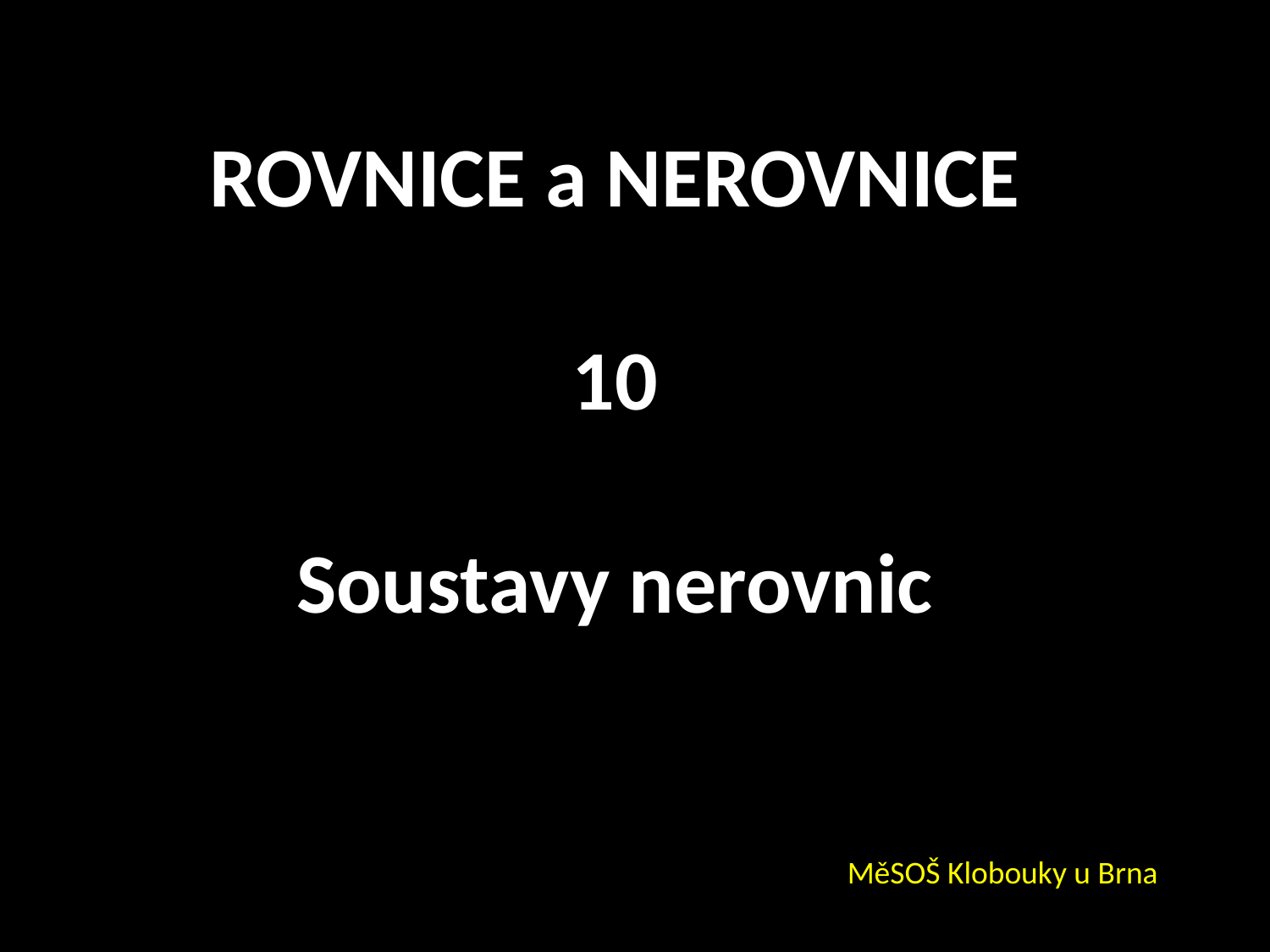

ROVNICE a NEROVNICE

10

Soustavy nerovnic

MěSOŠ Klobouky u Brna